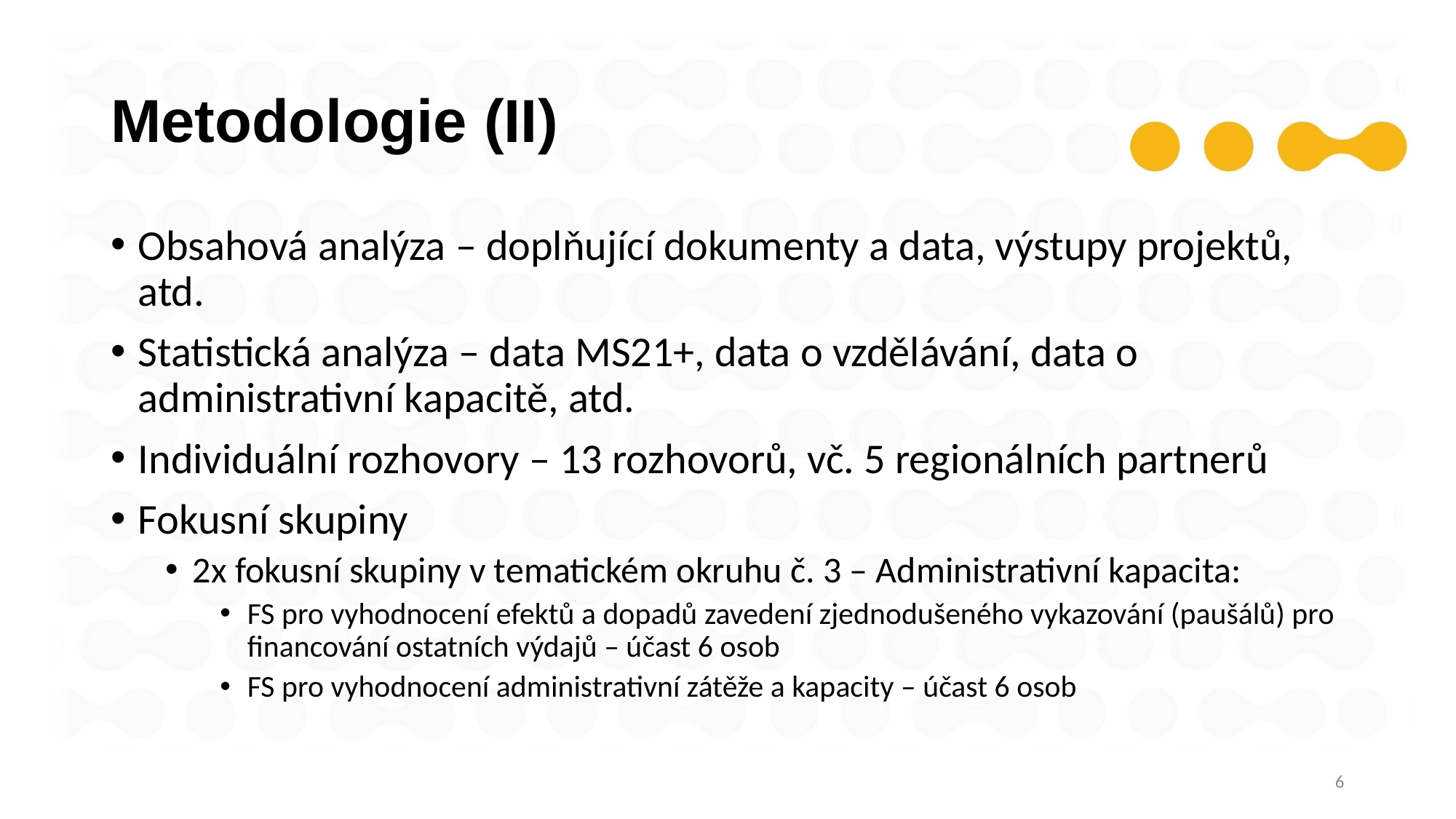

# Metodologie (II)
Obsahová analýza – doplňující dokumenty a data, výstupy projektů, atd.
Statistická analýza – data MS21+, data o vzdělávání, data o administrativní kapacitě, atd.
Individuální rozhovory – 13 rozhovorů, vč. 5 regionálních partnerů
Fokusní skupiny
2x fokusní skupiny v tematickém okruhu č. 3 – Administrativní kapacita:
FS pro vyhodnocení efektů a dopadů zavedení zjednodušeného vykazování (paušálů) pro financování ostatních výdajů – účast 6 osob
FS pro vyhodnocení administrativní zátěže a kapacity – účast 6 osob

6